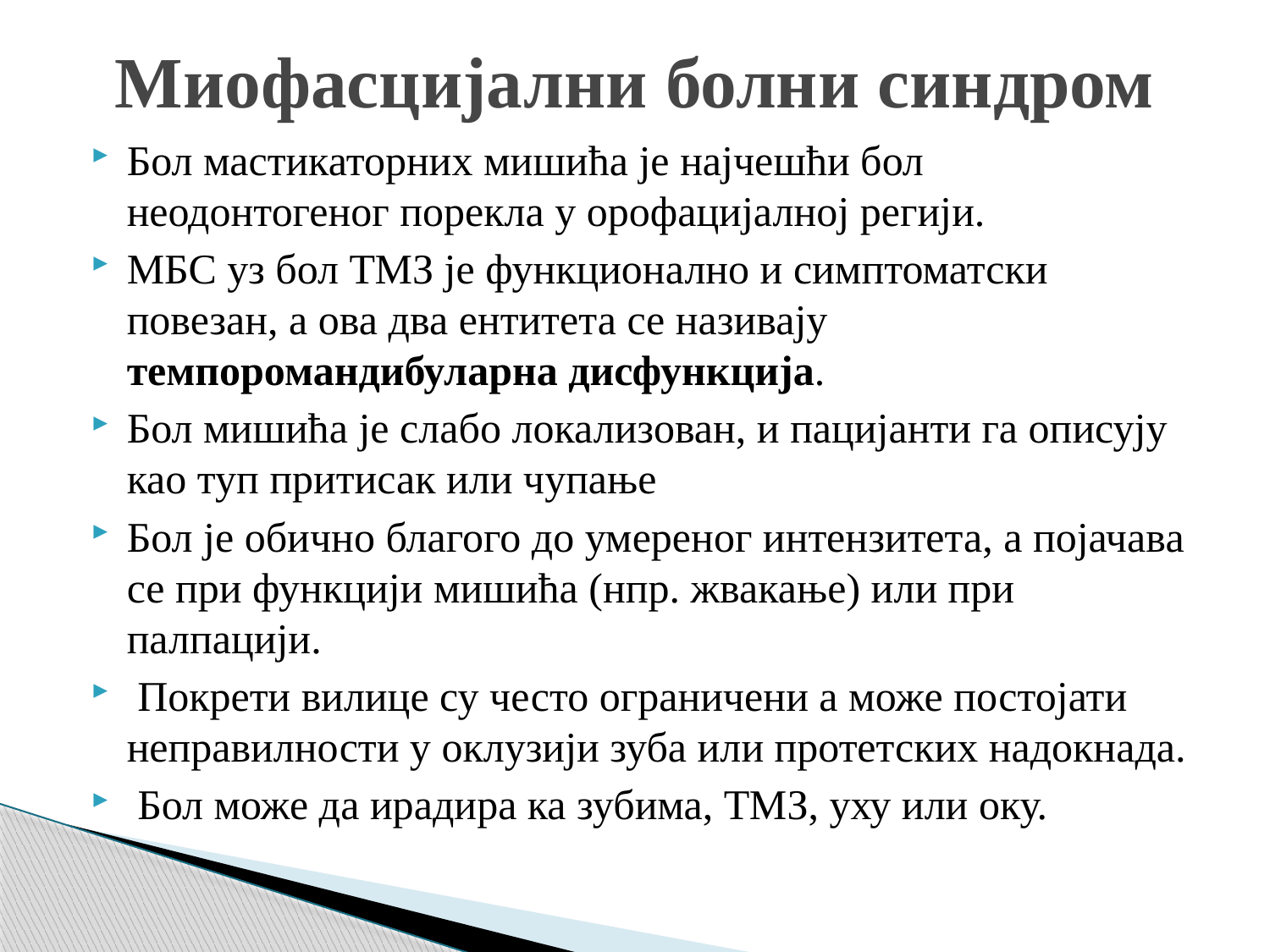

# Миофасцијални болни синдром
Бол мастикаторних мишића је најчешћи бол неодонтогеног порекла у орофацијалној регији.
МБС уз бол ТМЗ је функционално и симптоматски повезан, а ова два ентитета се називају темпоромандибуларна дисфункција.
Бол мишића је слабо локализован, и пацијанти га описују као туп притисак или чупање
Бол је обично благого до умереног интензитета, а појачава се при функцији мишића (нпр. жвакање) или при палпацији.
 Покрети вилице су често ограничени а може постојати неправилности у оклузији зуба или протетских надокнада.
 Бол може да ирадира ка зубима, ТМЗ, уху или оку.